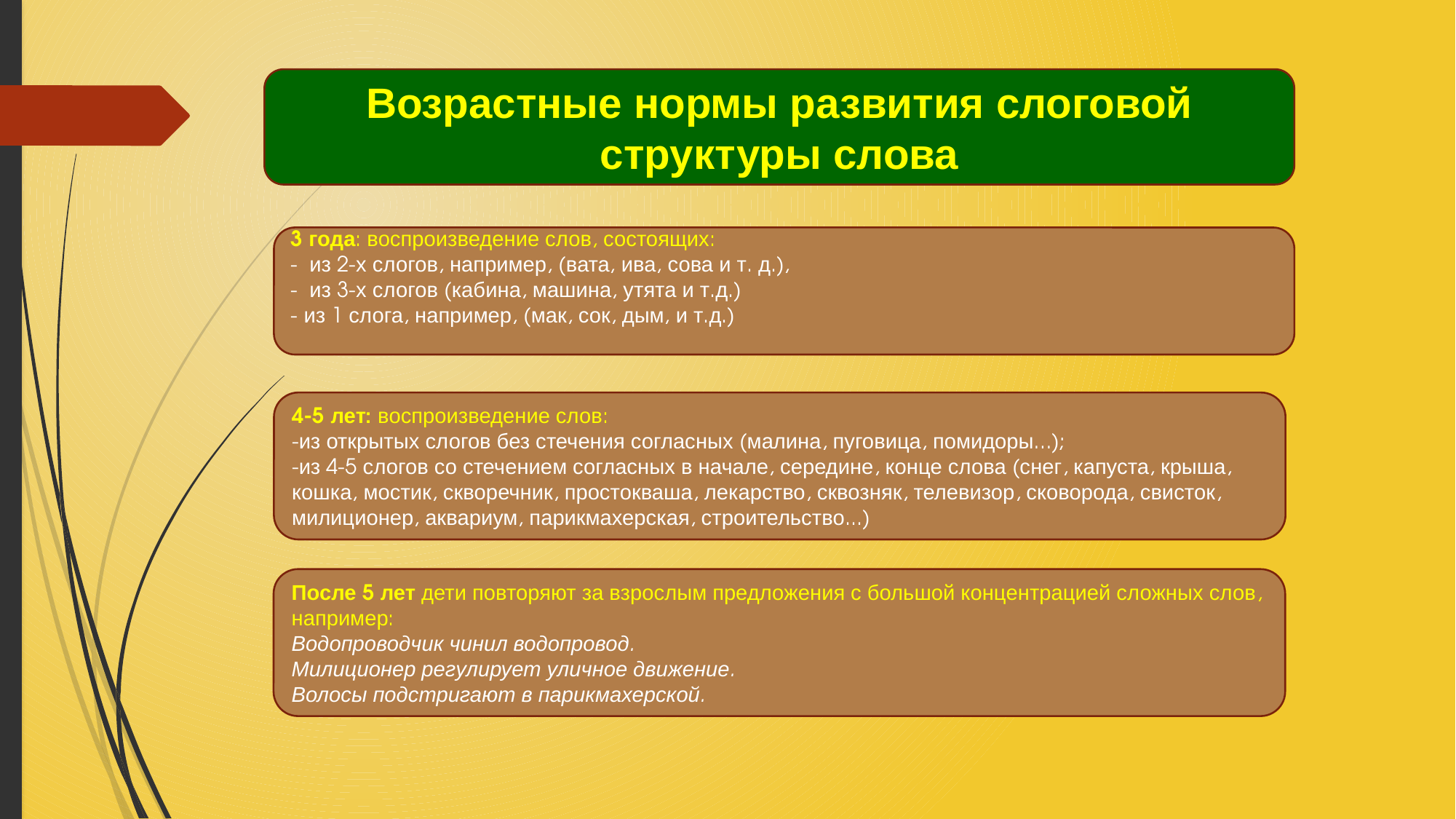

Возрастные нормы развития слоговой структуры слова
#
3 года: воспроизведение слов, состоящих:
-  из 2-х слогов, например, (вата, ива, сова и т. д.),
-  из 3-х слогов (кабина, машина, утята и т.д.)
- из 1 слога, например, (мак, сок, дым, и т.д.)

4-5 лет: воспроизведение слов:
-из открытых слогов без стечения согласных (малина, пуговица, помидоры…);
-из 4-5 слогов со стечением согласных в начале, середине, конце слова (снег, капуста, крыша, кошка, мостик, скворечник, простокваша, лекарство, сквозняк, телевизор, сковорода, свисток, милиционер, аквариум, парикмахерская, строительство...)
После 5 лет дети повторяют за взрослым предложения с большой концентрацией сложных слов, например:
Водопроводчик чинил водопровод.
Милиционер регулирует уличное движение.
Волосы подстригают в парикмахерской.